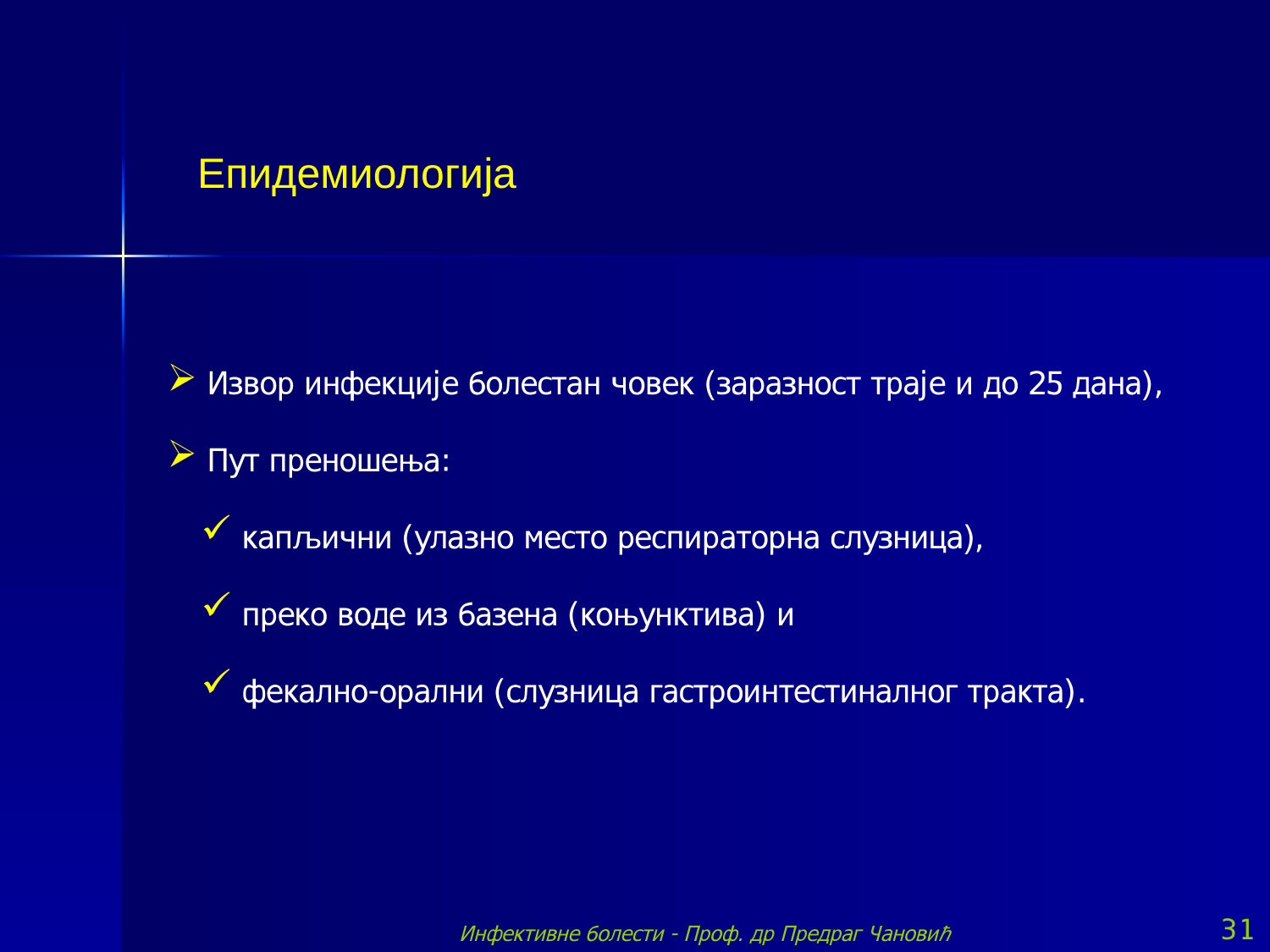

Епидемиологија
 Извор инфекције болестан човек (заразност траје и до 25 дана),
 Пут преношења:
 капљични (улазно место респираторна слузница),
 преко воде из базена (коњунктива) и
 фекално-орални (слузница гастроинтестиналног тракта).
Инфективне болести - Проф. др Предраг Чановић
31